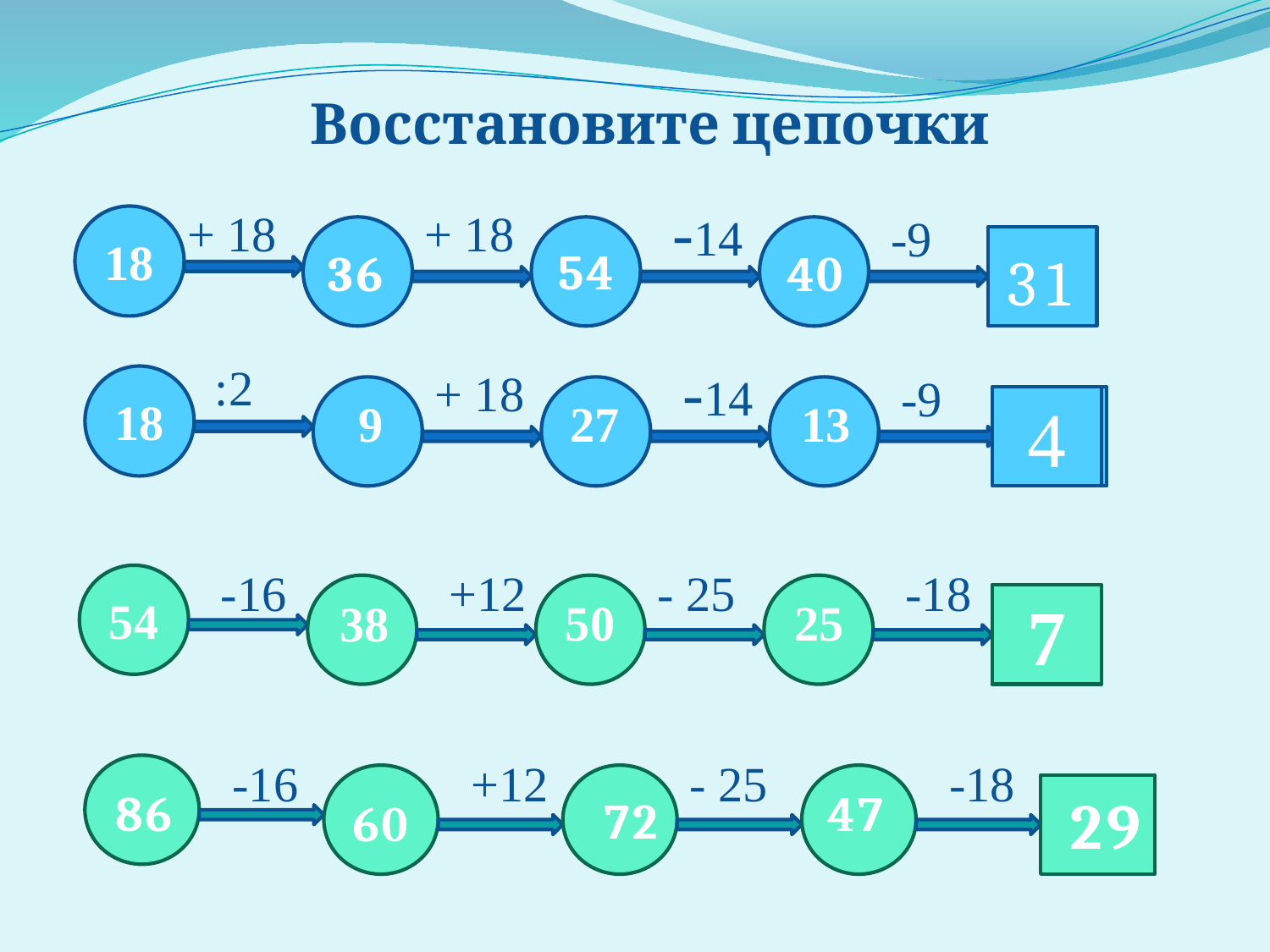

Восстановите цепочки
-14
+ 18
-9
18

+ 18
54
36
40
31
# :2
-14
+ 18
-9
18

?
4
27
40
9
4
13
4
-16
- 25
-18
+12
54

?
∙8
∙8
∙8
50
25
7
38
      29
-16
- 25
-18
+12

 86
 47
  72
 60